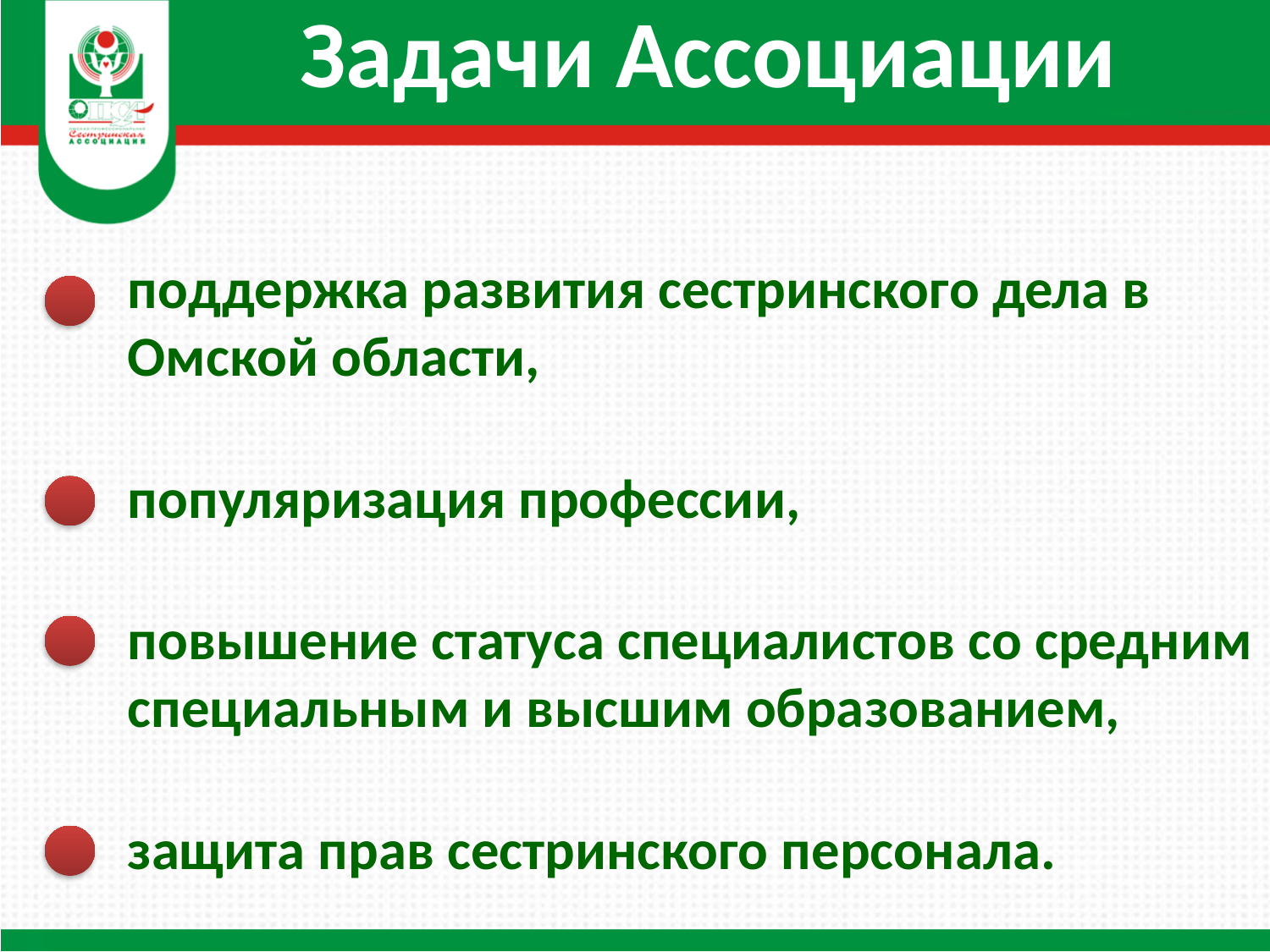

Задачи Ассоциации
поддержка развития сестринского дела в Омской области,
популяризация профессии,
повышение статуса специалистов со средним специальным и высшим образованием,
защита прав сестринского персонала.